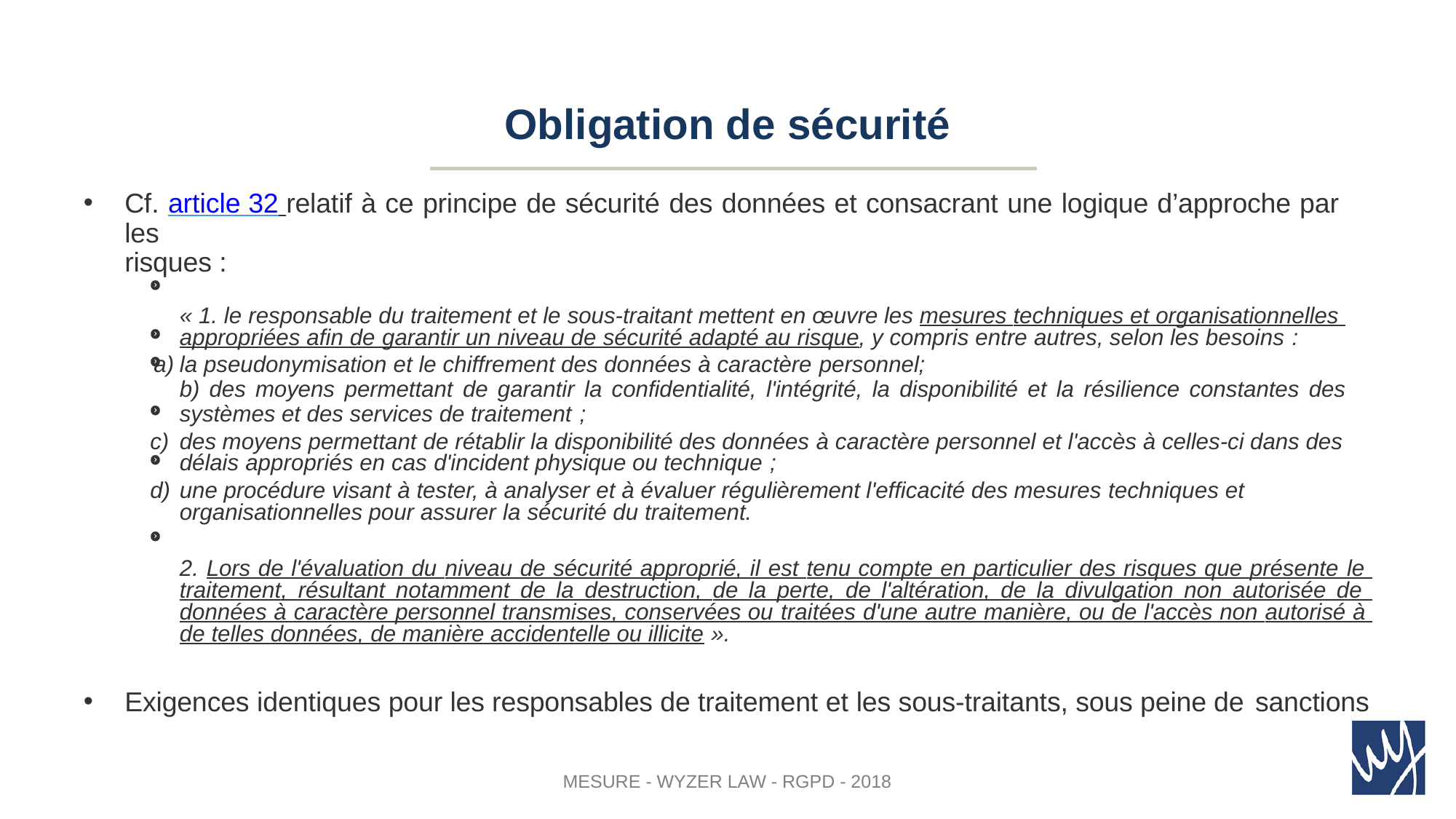

Obligation de sécurité

Cf. article 32 relatif à ce principe de sécurité des données et consacrant une logique d’approche par les
risques :

« 1. le responsable du traitement et le sous-traitant mettent en œuvre les mesures techniques et organisationnelles  appropriées afin de garantir un niveau de sécurité adapté au risque, y compris entre autres, selon les besoins :
la pseudonymisation et le chiffrement des données à caractère personnel;
des moyens permettant de garantir la confidentialité, l'intégrité, la disponibilité et la résilience constantes des
systèmes et des services de traitement ;
des moyens permettant de rétablir la disponibilité des données à caractère personnel et l'accès à celles-ci dans des  délais appropriés en cas d'incident physique ou technique ;
une procédure visant à tester, à analyser et à évaluer régulièrement l'efficacité des mesures techniques et  organisationnelles pour assurer la sécurité du traitement.

2. Lors de l'évaluation du niveau de sécurité approprié, il est tenu compte en particulier des risques que présente le  traitement, résultant notamment de la destruction, de la perte, de l'altération, de la divulgation non autorisée de  données à caractère personnel transmises, conservées ou traitées d'une autre manière, ou de l'accès non autorisé à  de telles données, de manière accidentelle ou illicite ».

Exigences identiques pour les responsables de traitement et les sous-traitants, sous peine de sanctions

MESURE - WYZER LAW - RGPD - 2018